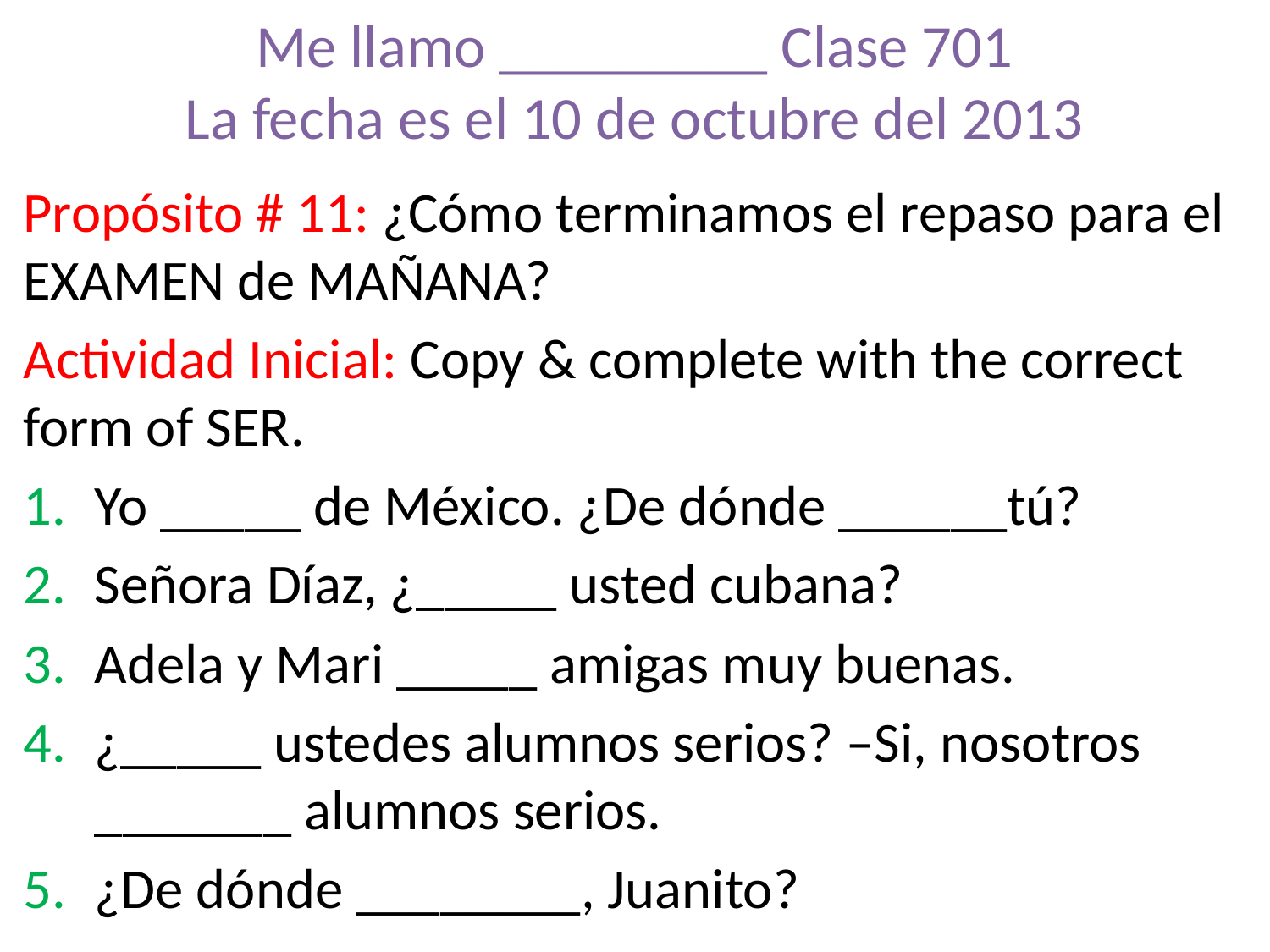

# Me llamo _________ Clase 701 La fecha es el 10 de octubre del 2013
Propósito # 11: ¿Cómo terminamos el repaso para el EXAMEN de MAÑANA?
Actividad Inicial: Copy & complete with the correct form of SER.
Yo _____ de México. ¿De dónde ______tú?
Señora Díaz, ¿_____ usted cubana?
Adela y Mari _____ amigas muy buenas.
¿_____ ustedes alumnos serios? –Si, nosotros _______ alumnos serios.
¿De dónde ________, Juanito?